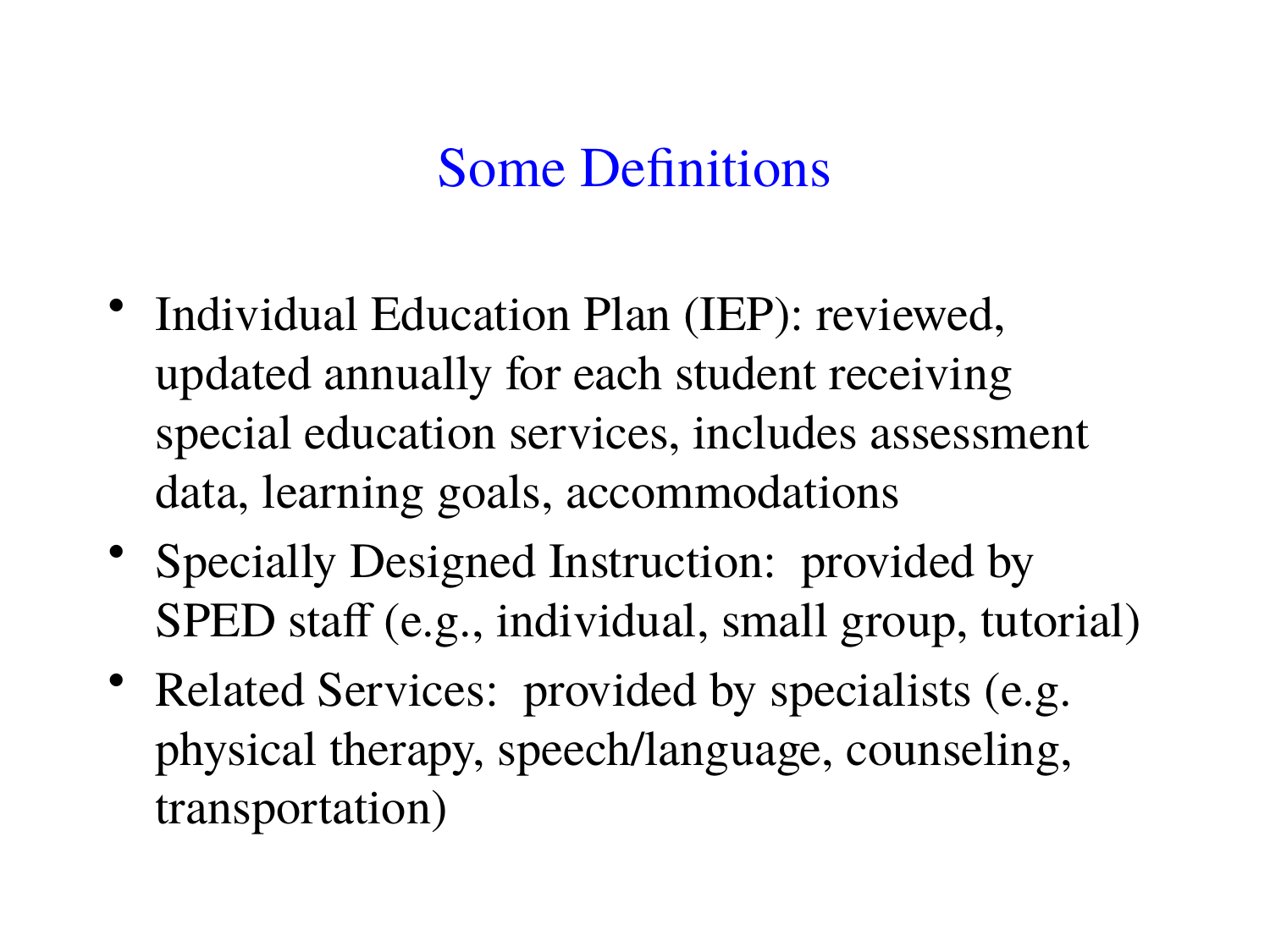

# Some Definitions
Individual Education Plan (IEP): reviewed, updated annually for each student receiving special education services, includes assessment data, learning goals, accommodations
Specially Designed Instruction:  provided by SPED staff (e.g., individual, small group, tutorial)
Related Services:  provided by specialists (e.g. physical therapy, speech/language, counseling, transportation)